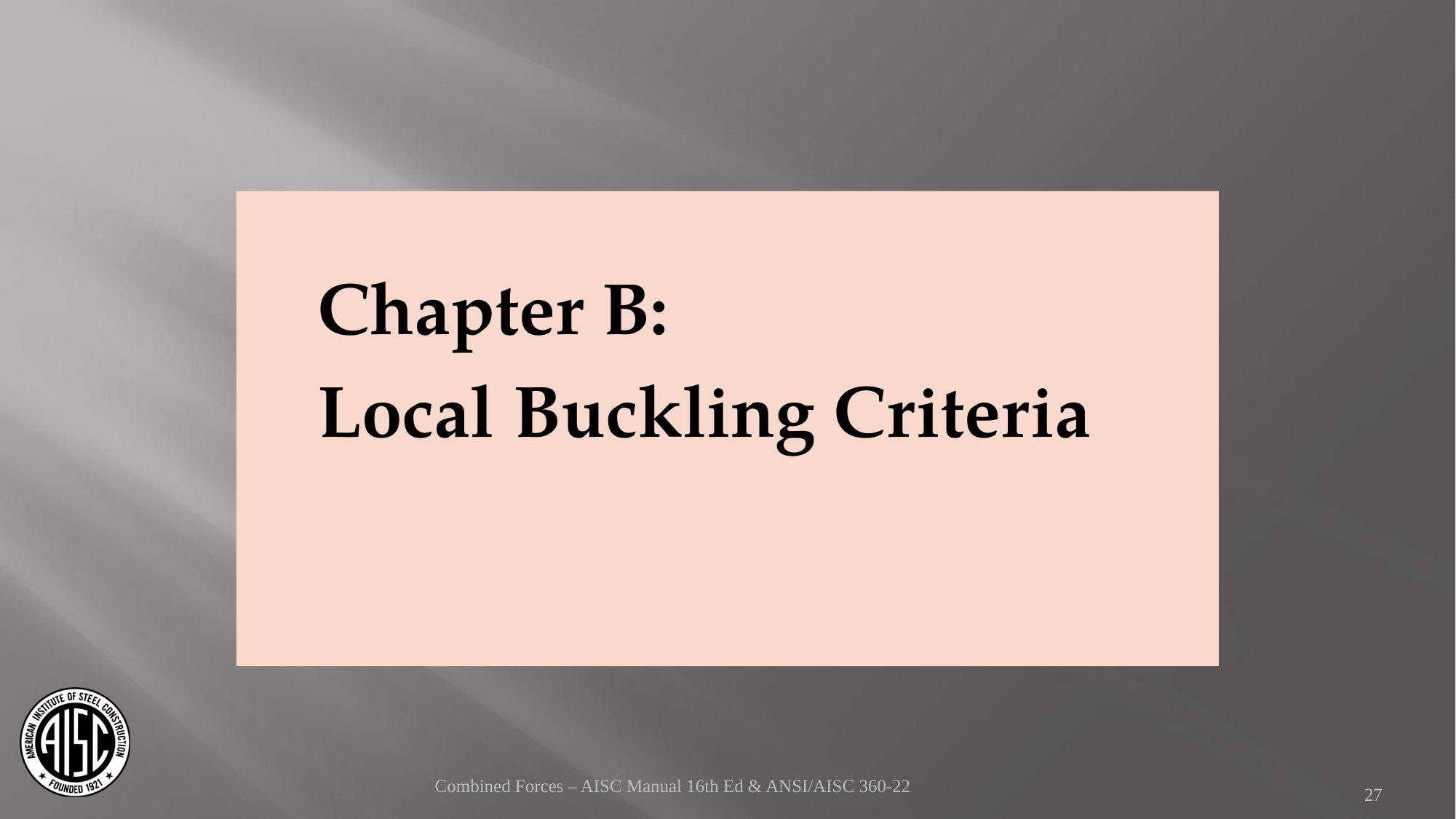

Chapter B:
Local Buckling Criteria

Combined Forces – AISC Manual 16th Ed & ANSI/AISC 360-22
27